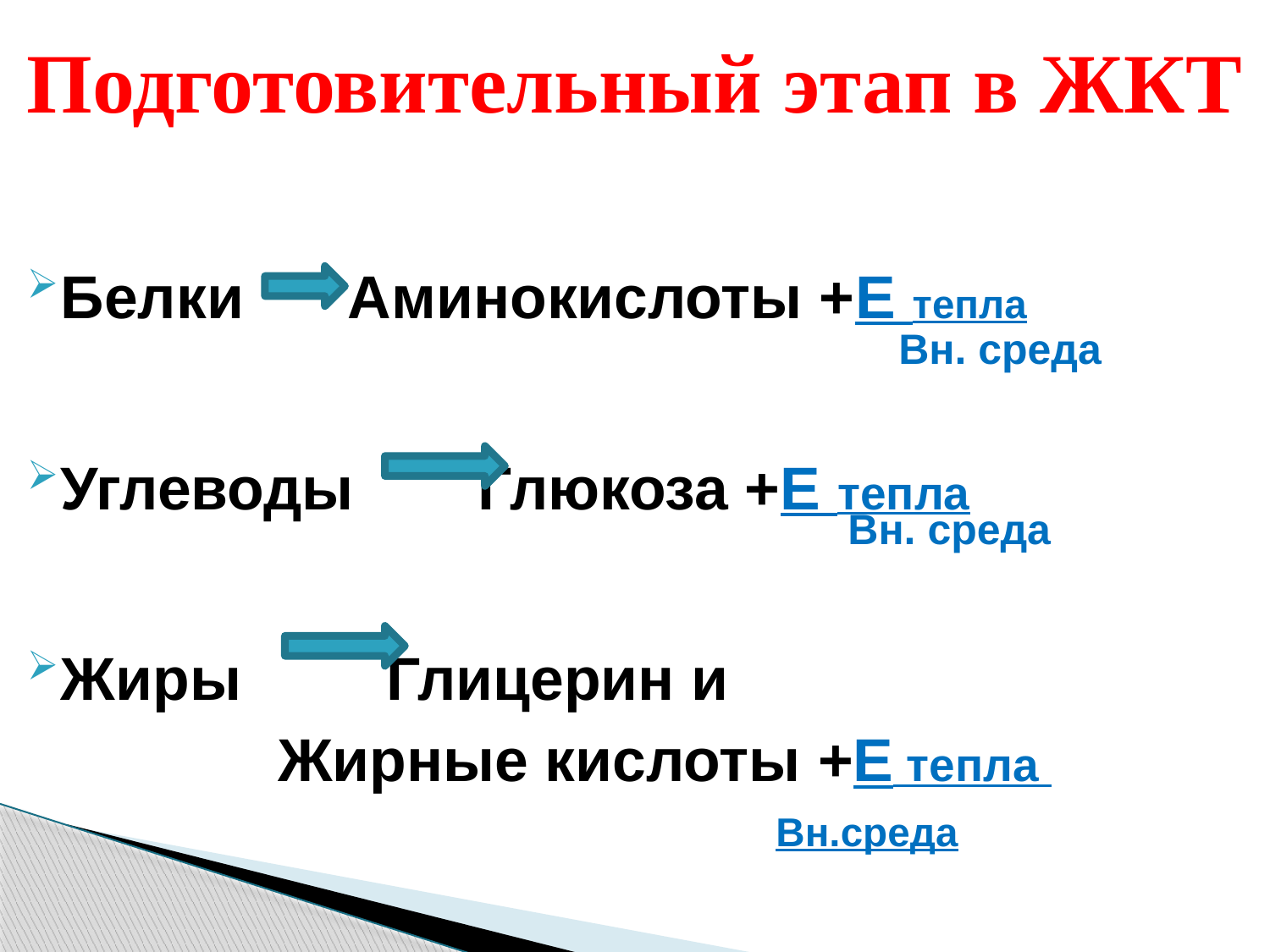

# Подготовительный этап в ЖКТ
Белки     Аминокислоты +Е тепла

Углеводы      Глюкоза +Е тепла

Жиры       Глицерин и
               Жирные кислоты +Е тепла
                                                          Вн.среда

Вн. среда

Вн. среда